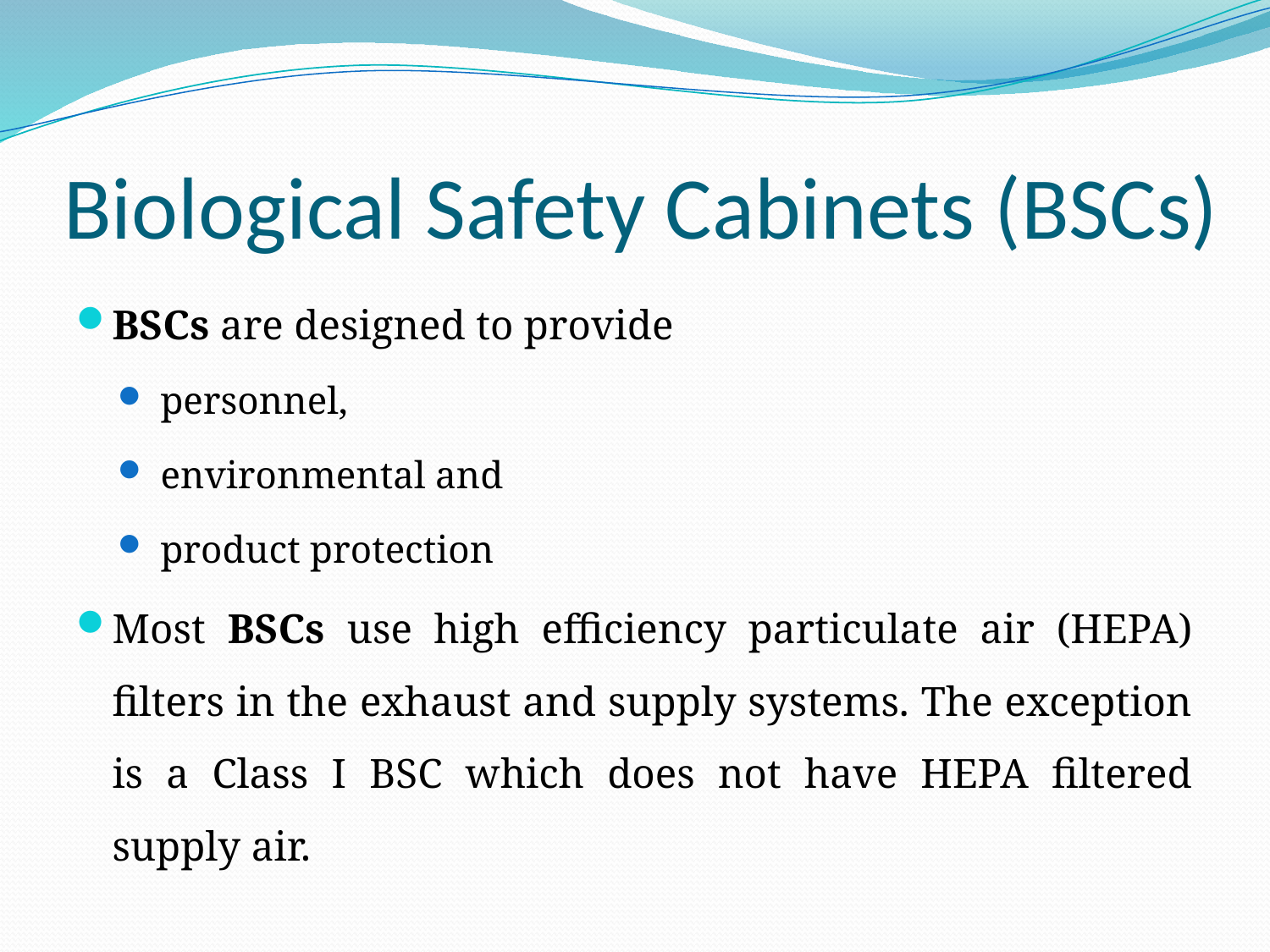

# Biological Safety Cabinets (BSCs)
BSCs are designed to provide
personnel,
environmental and
product protection
Most BSCs use high efficiency particulate air (HEPA) filters in the exhaust and supply systems. The exception is a Class I BSC which does not have HEPA filtered supply air.